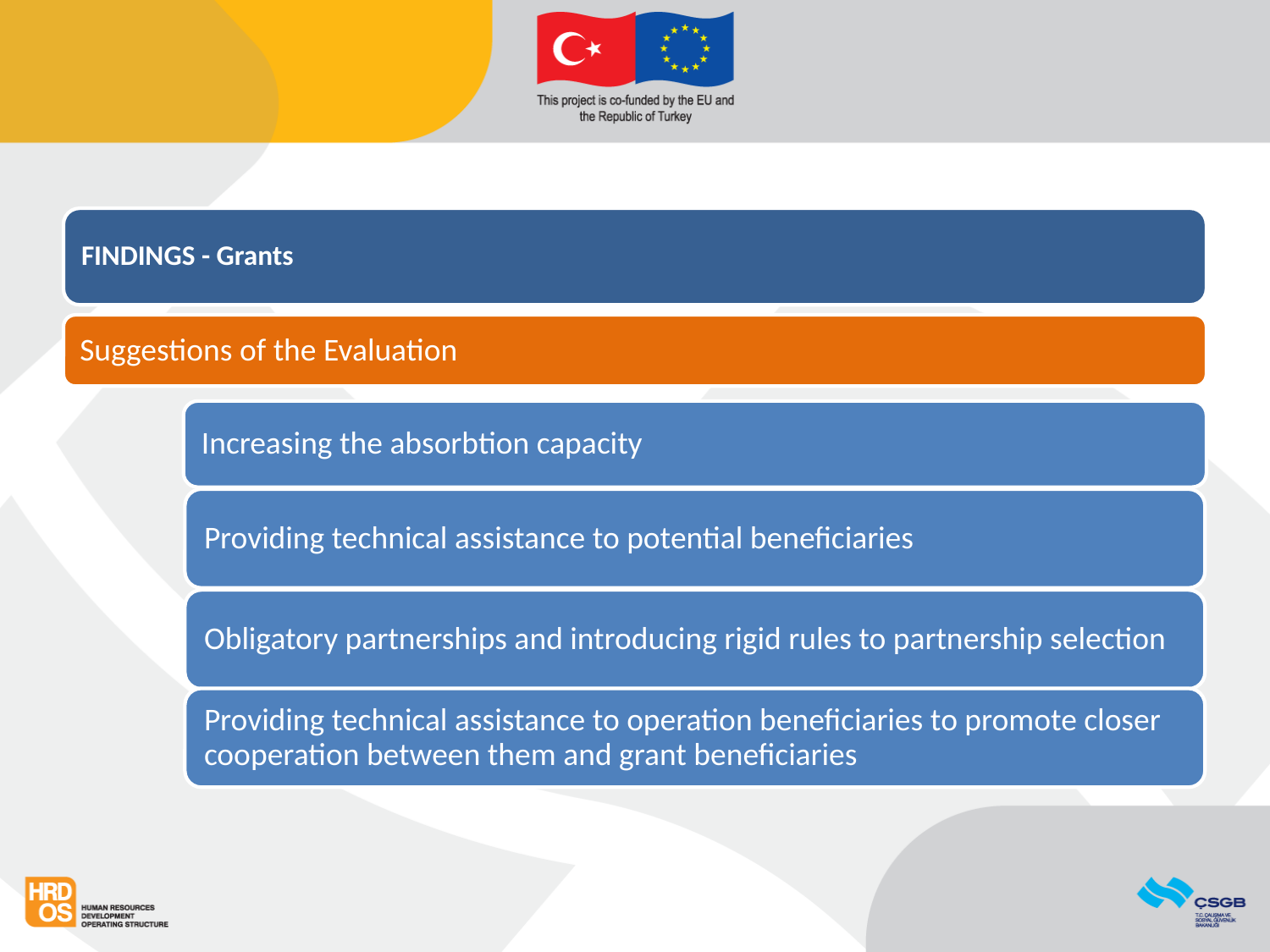

FINDINGS - Grants
Increasing the absorbtion capacity
Providing technical assistance to potential beneficiaries
Obligatory partnerships and introducing rigid rules to partnership selection
Suggestions of the Evaluation
Providing technical assistance to operation beneficiaries to promote closer cooperation between them and grant beneficiaries